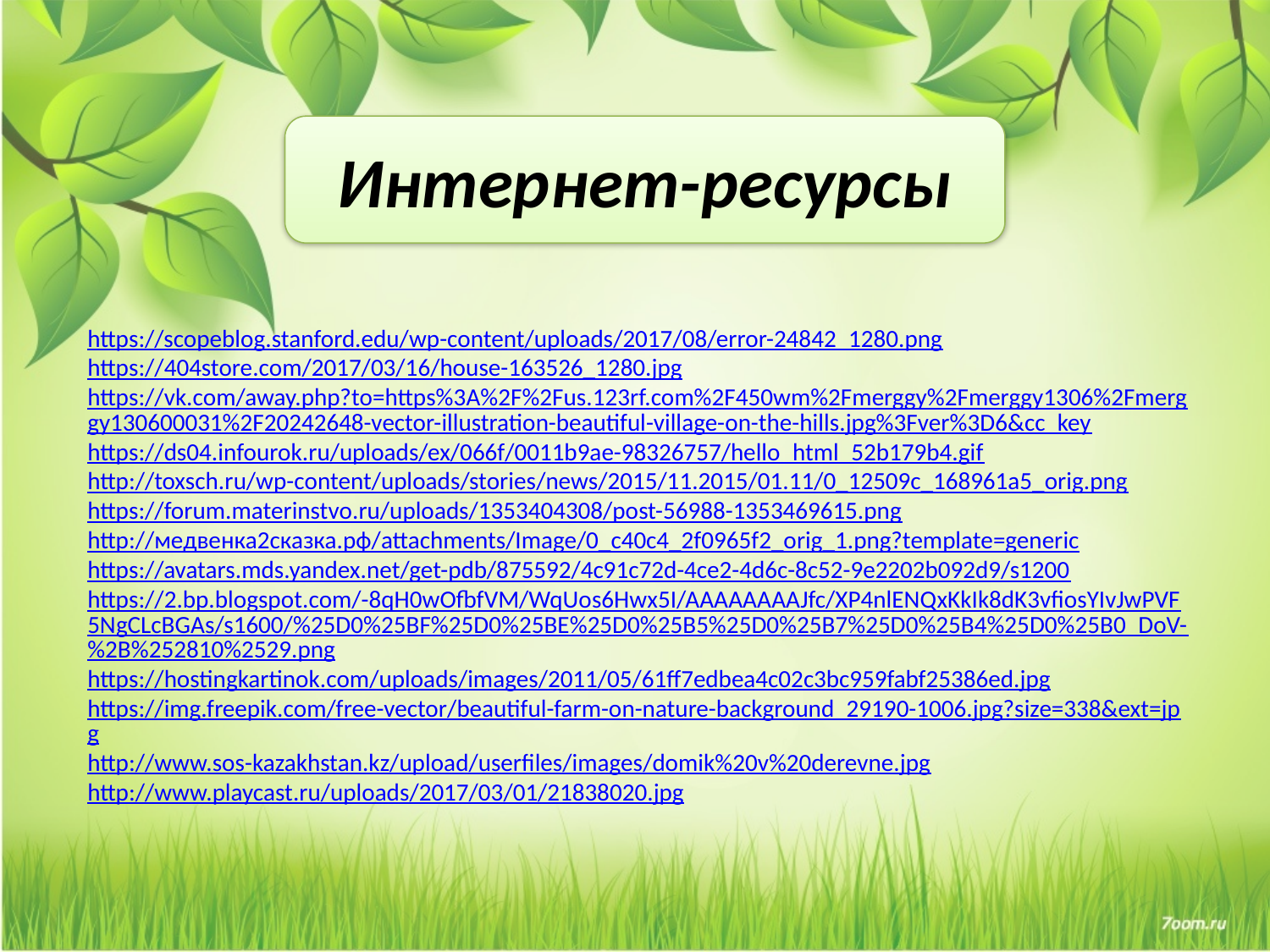

Интернет-ресурсы

https://scopeblog.stanford.edu/wp-content/uploads/2017/08/error-24842_1280.png
https://404store.com/2017/03/16/house-163526_1280.jpg
https://vk.com/away.php?to=https%3A%2F%2Fus.123rf.com%2F450wm%2Fmerggy%2Fmerggy1306%2Fmerggy130600031%2F20242648-vector-illustration-beautiful-village-on-the-hills.jpg%3Fver%3D6&cc_key
https://ds04.infourok.ru/uploads/ex/066f/0011b9ae-98326757/hello_html_52b179b4.gif
http://toxsch.ru/wp-content/uploads/stories/news/2015/11.2015/01.11/0_12509c_168961a5_orig.png
https://forum.materinstvo.ru/uploads/1353404308/post-56988-1353469615.png
http://медвенка2сказка.рф/attachments/Image/0_c40c4_2f0965f2_orig_1.png?template=generic
https://avatars.mds.yandex.net/get-pdb/875592/4c91c72d-4ce2-4d6c-8c52-9e2202b092d9/s1200
https://2.bp.blogspot.com/-8qH0wOfbfVM/WqUos6Hwx5I/AAAAAAAAJfc/XP4nlENQxKkIk8dK3vfiosYIvJwPVF5NgCLcBGAs/s1600/%25D0%25BF%25D0%25BE%25D0%25B5%25D0%25B7%25D0%25B4%25D0%25B0_DoV-%2B%252810%2529.png
https://hostingkartinok.com/uploads/images/2011/05/61ff7edbea4c02c3bc959fabf25386ed.jpg
https://img.freepik.com/free-vector/beautiful-farm-on-nature-background_29190-1006.jpg?size=338&ext=jpg
http://www.sos-kazakhstan.kz/upload/userfiles/images/domik%20v%20derevne.jpg
http://www.playcast.ru/uploads/2017/03/01/21838020.jpg